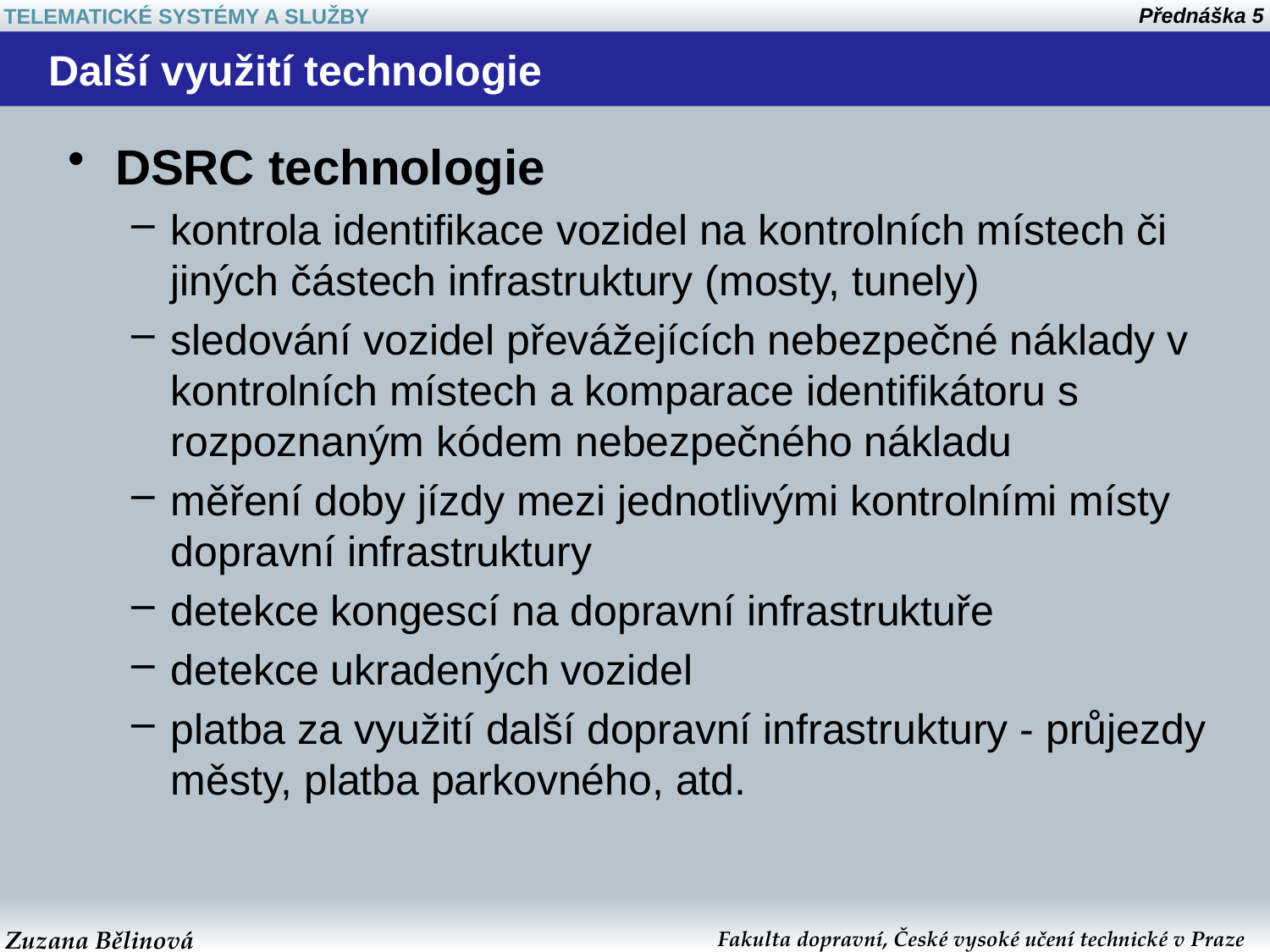

# Další využití technologie
DSRC technologie
kontrola identifikace vozidel na kontrolních místech či jiných částech infrastruktury (mosty, tunely)
sledování vozidel převážejících nebezpečné náklady v kontrolních místech a komparace identifikátoru s rozpoznaným kódem nebezpečného nákladu
měření doby jízdy mezi jednotlivými kontrolními místy dopravní infrastruktury
detekce kongescí na dopravní infrastruktuře
detekce ukradených vozidel
platba za využití další dopravní infrastruktury - průjezdy městy, platba parkovného, atd.